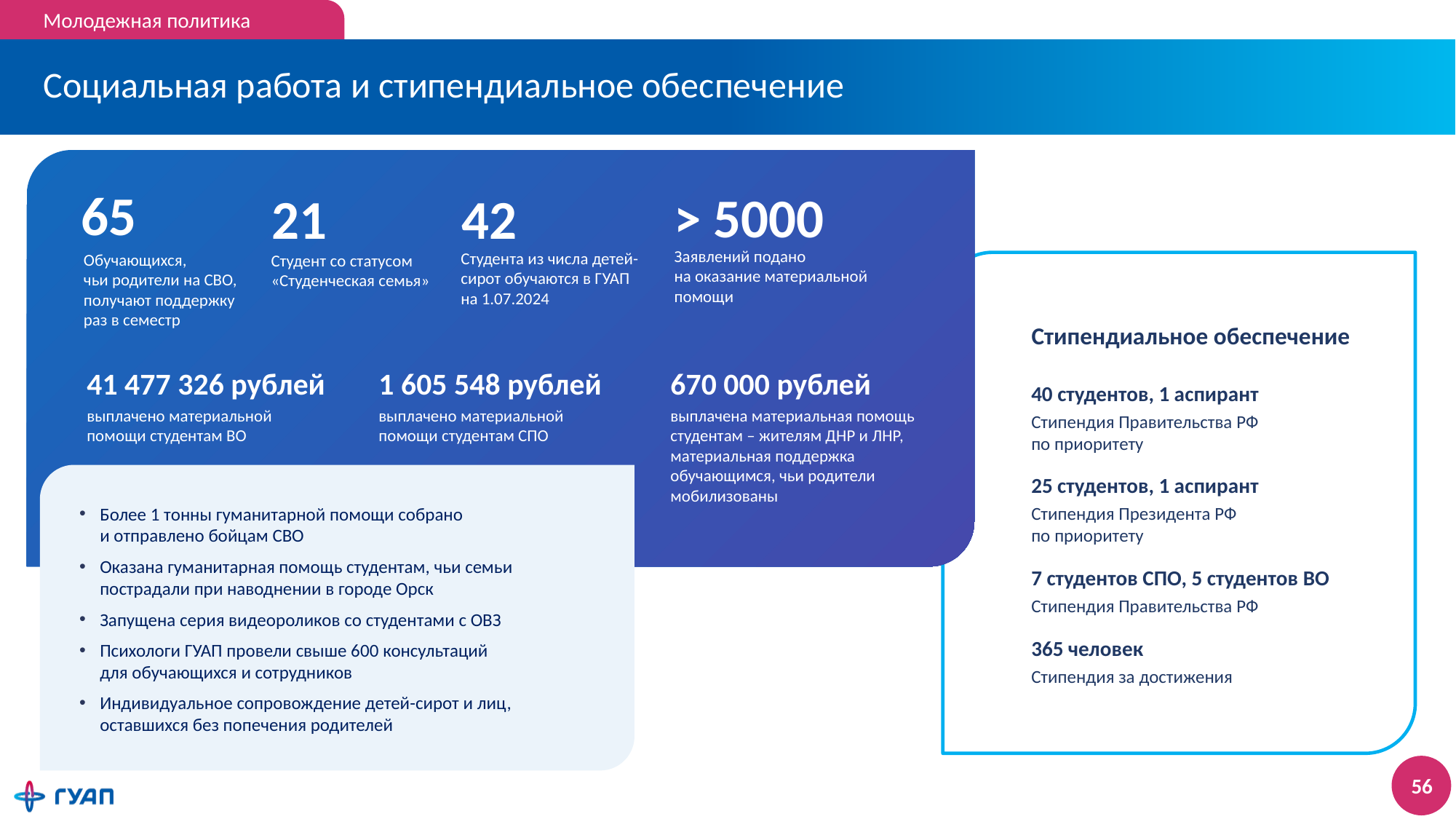

Молодежная политика
# Социальная работа и стипендиальное обеспечение

65
Обучающихся,
чьи родители на СВО, получают поддержку
раз в семестр
> 5000
Заявлений подано
на оказание материальной помощи
21
Студент со статусом «Студенческая семья»
42
Студента из числа детей-сирот обучаются в ГУАП на 1.07.2024

Стипендиальное обеспечение
41 477 326 рублей
выплачено материальной помощи студентам ВО
1 605 548 рублей
выплачено материальной помощи студентам СПО
670 000 рублей
выплачена материальная помощь студентам – жителям ДНР и ЛНР, материальная поддержка
обучающимся, чьи родители мобилизованы
40 студентов, 1 аспирант
Стипендия Правительства РФ
по приоритету
25 студентов, 1 аспирант
Стипендия Президента РФ
по приоритету
7 студентов СПО, 5 студентов ВО
Стипендия Правительства РФ
365 человек
Стипендия за достижения

Более 1 тонны гуманитарной помощи собрано
и отправлено бойцам СВО
Оказана гуманитарная помощь студентам, чьи семьи пострадали при наводнении в городе Орск
Запущена серия видеороликов со студентами с ОВЗ
Психологи ГУАП провели свыше 600 консультаций
для обучающихся и сотрудников
Индивидуальное сопровождение детей-сирот и лиц,
оставшихся без попечения родителей